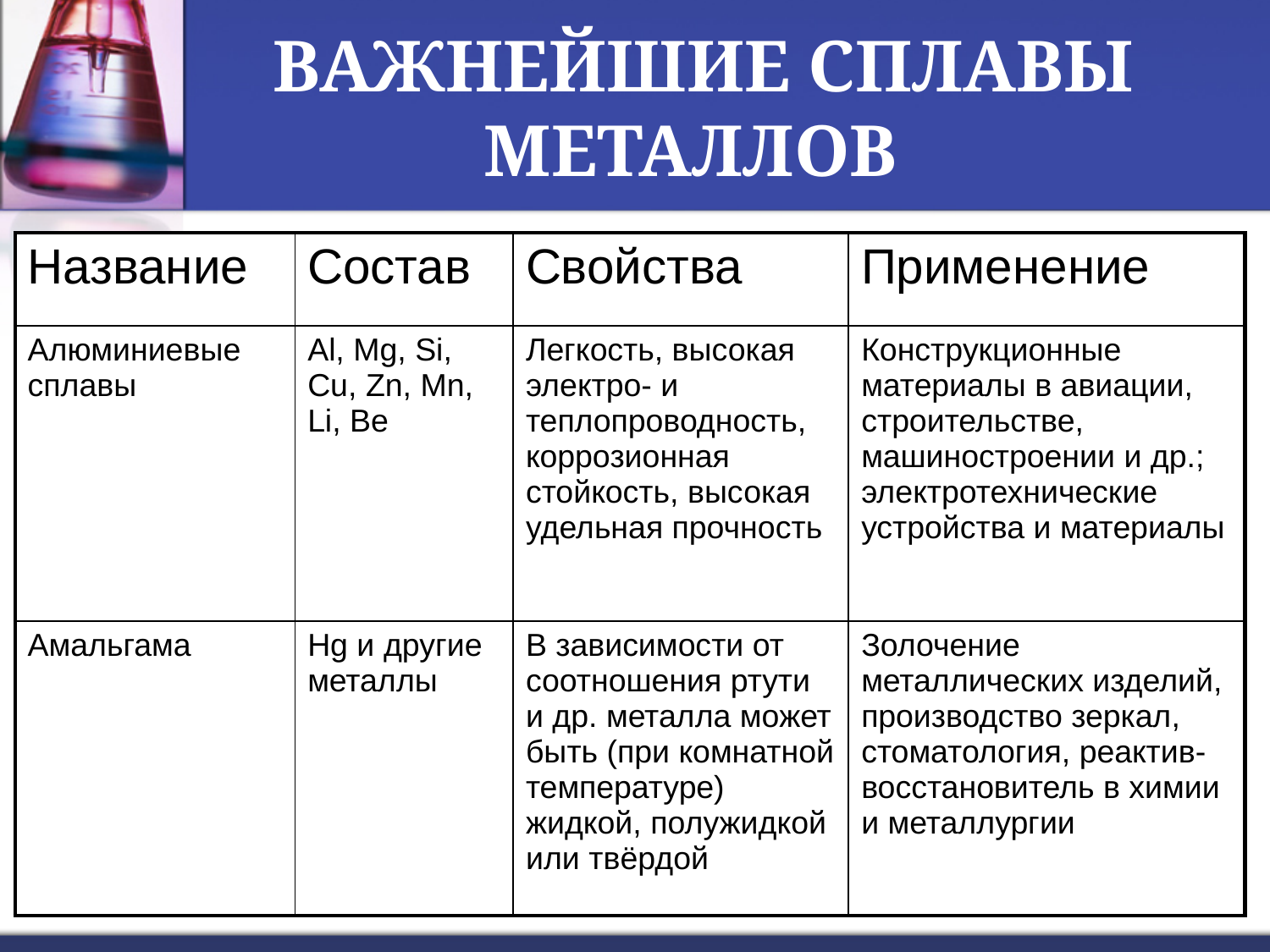

# ВАЖНЕЙШИЕ СПЛАВЫ МЕТАЛЛОВ
| Название | Состав | Свойства | Применение |
| --- | --- | --- | --- |
| Алюминиевые сплавы | Al, Mg, Si, Cu, Zn, Mn, Li, Be | Легкость, высокая электро- и теплопроводность, коррозионная стойкость, высокая удельная прочность | Конструкционные материалы в авиации, строительстве, машиностроении и др.; электротехнические устройства и материалы |
| Амальгама | Hg и другие металлы | В зависимости от соотношения ртути и др. металла может быть (при комнатной температуре) жидкой, полужидкой или твёрдой | Золочение металлических изделий, производство зеркал, стоматология, реактив- восстановитель в химии и металлургии |